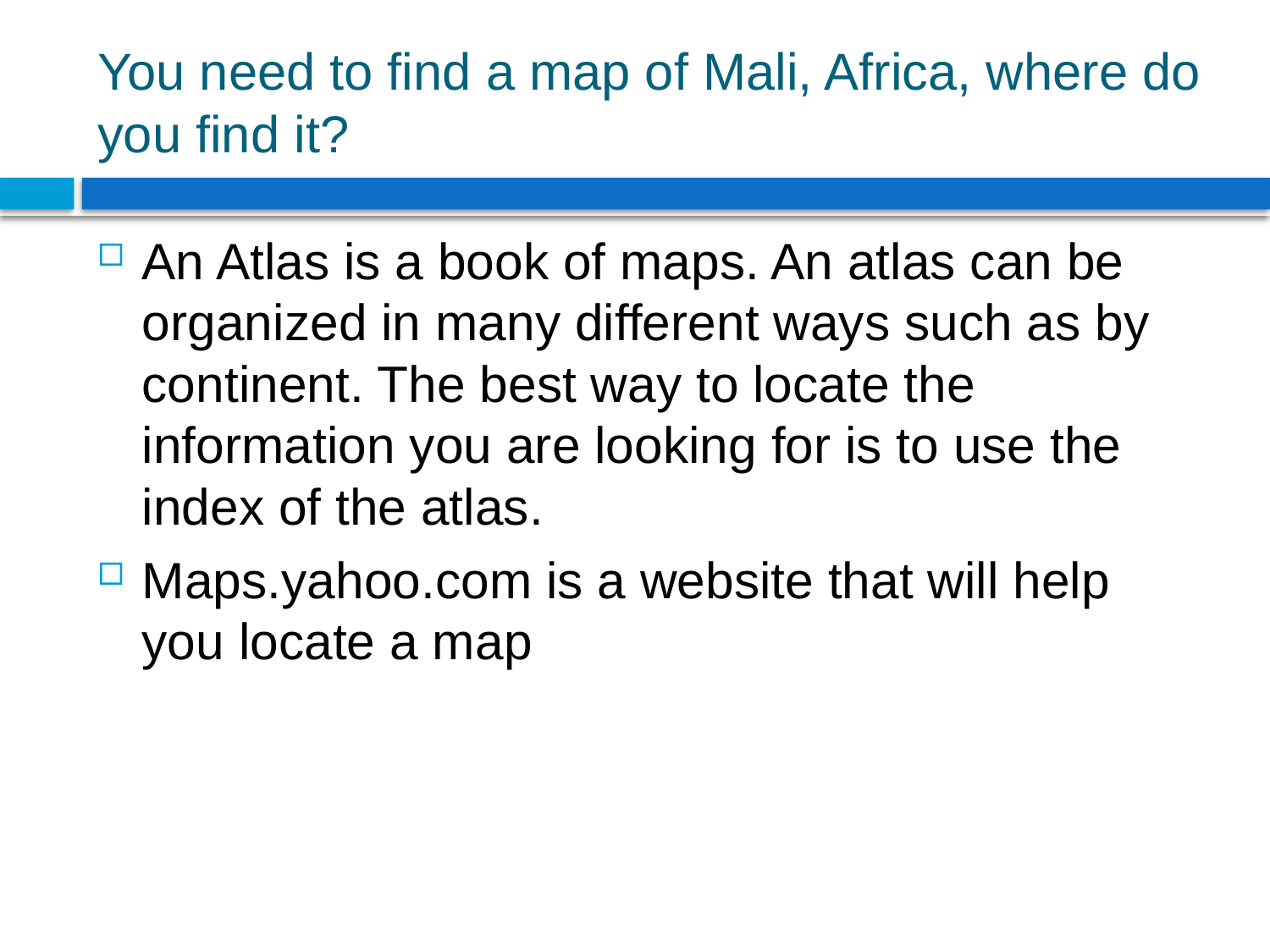

# You need to find a map of Mali, Africa, where do you find it?
An Atlas is a book of maps. An atlas can be organized in many different ways such as by continent. The best way to locate the information you are looking for is to use the index of the atlas.
Maps.yahoo.com is a website that will help you locate a map